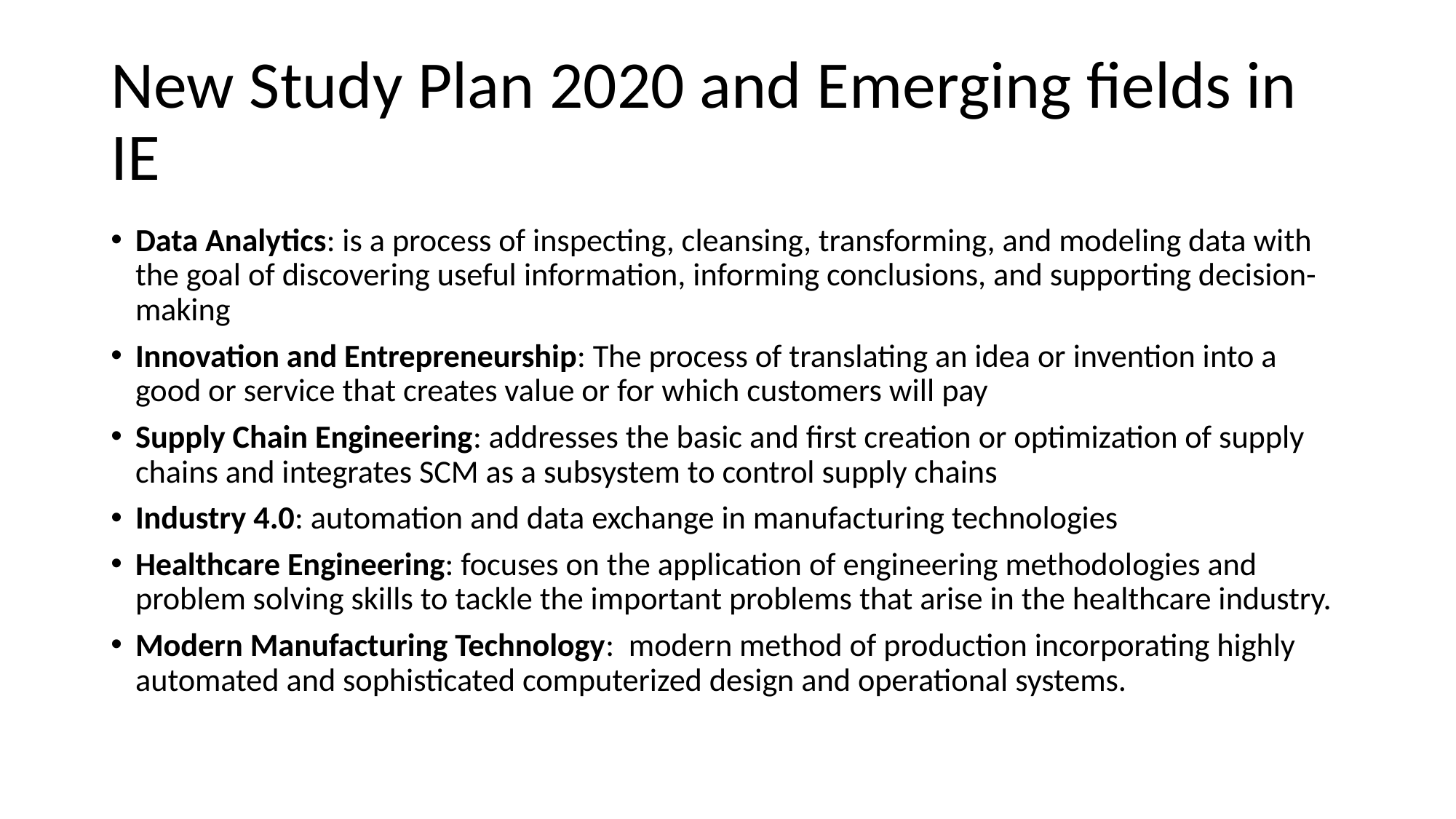

# New Study Plan 2020 and Emerging fields in IE
Data Analytics: is a process of inspecting, cleansing, transforming, and modeling data with the goal of discovering useful information, informing conclusions, and supporting decision-making
Innovation and Entrepreneurship: The process of translating an idea or invention into a good or service that creates value or for which customers will pay
Supply Chain Engineering: addresses the basic and first creation or optimization of supply chains and integrates SCM as a subsystem to control supply chains
Industry 4.0: automation and data exchange in manufacturing technologies
Healthcare Engineering: focuses on the application of engineering methodologies and problem solving skills to tackle the important problems that arise in the healthcare industry.
Modern Manufacturing Technology:  modern method of production incorporating highly automated and sophisticated computerized design and operational systems.